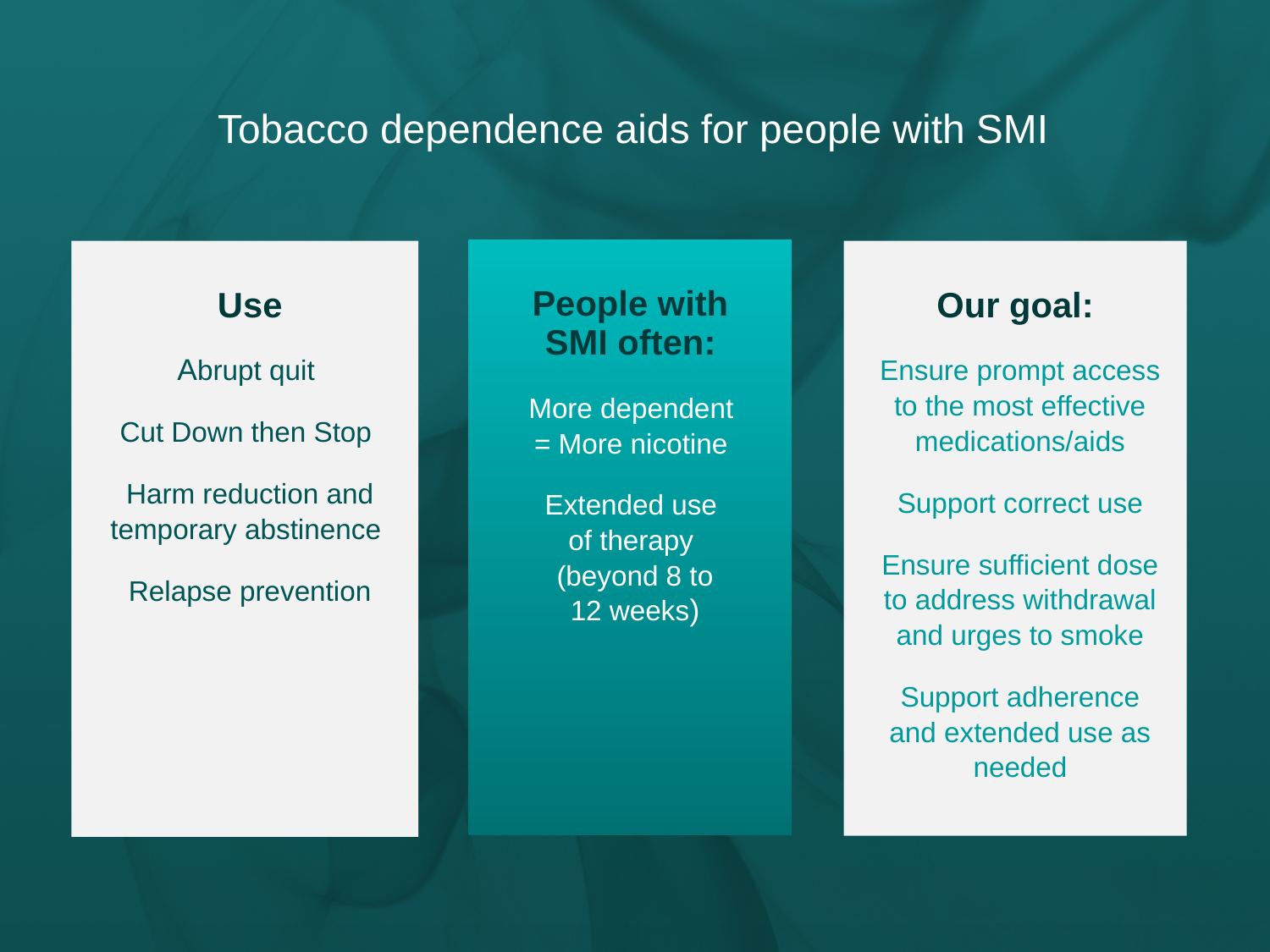

Tobacco dependence aids for people with SMI

People with
SMI often:
More dependent
= More nicotine
Extended use
of therapy
(beyond 8 to
12 weeks)
Use
Abrupt quit
Cut Down then Stop
Harm reduction and temporary abstinence
Relapse prevention
Our goal:
Ensure prompt access to the most effective medications/aids
Support correct use
Ensure sufficient dose to address withdrawal and urges to smoke
Support adherence and extended use as needed